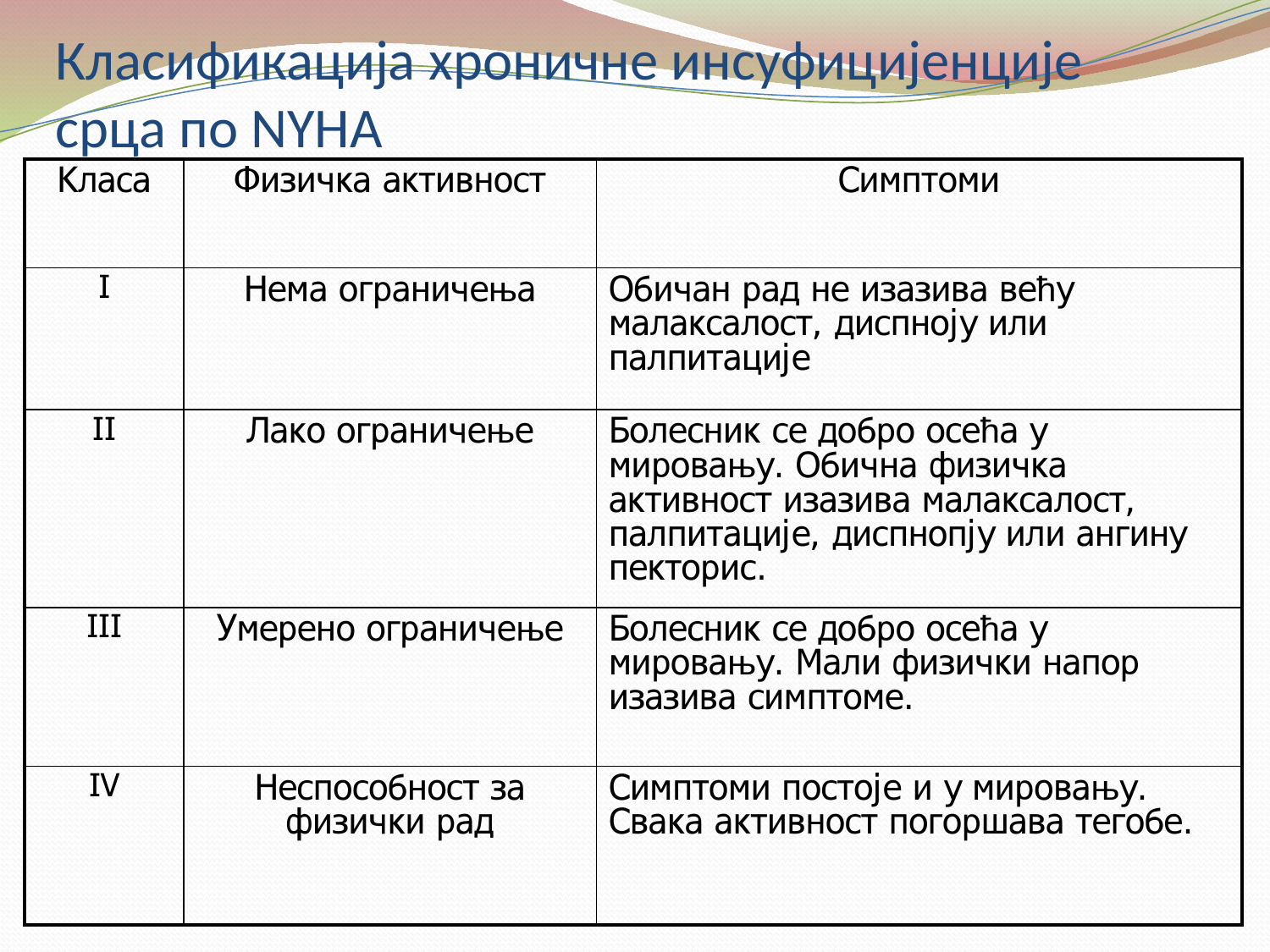

# Класификација хроничне инсуфицијенције срца по NYHA
| Класа | Физичка активност | Симптоми |
| --- | --- | --- |
| I | Нема ограничења | Обичан рад не изазива већу малаксалост, диспноју или палпитације |
| II | Лако ограничење | Болесник се добро осећа у мировању. Обична физичка активност изазива малаксалост, палпитације, диспнопју или ангину пекторис. |
| III | Умерено ограничење | Болесник се добро осећа у мировању. Мали физички напор изазива симптоме. |
| IV | Неспособност за физички рад | Симптоми постоје и у мировању. Свака активност погоршава тегобе. |